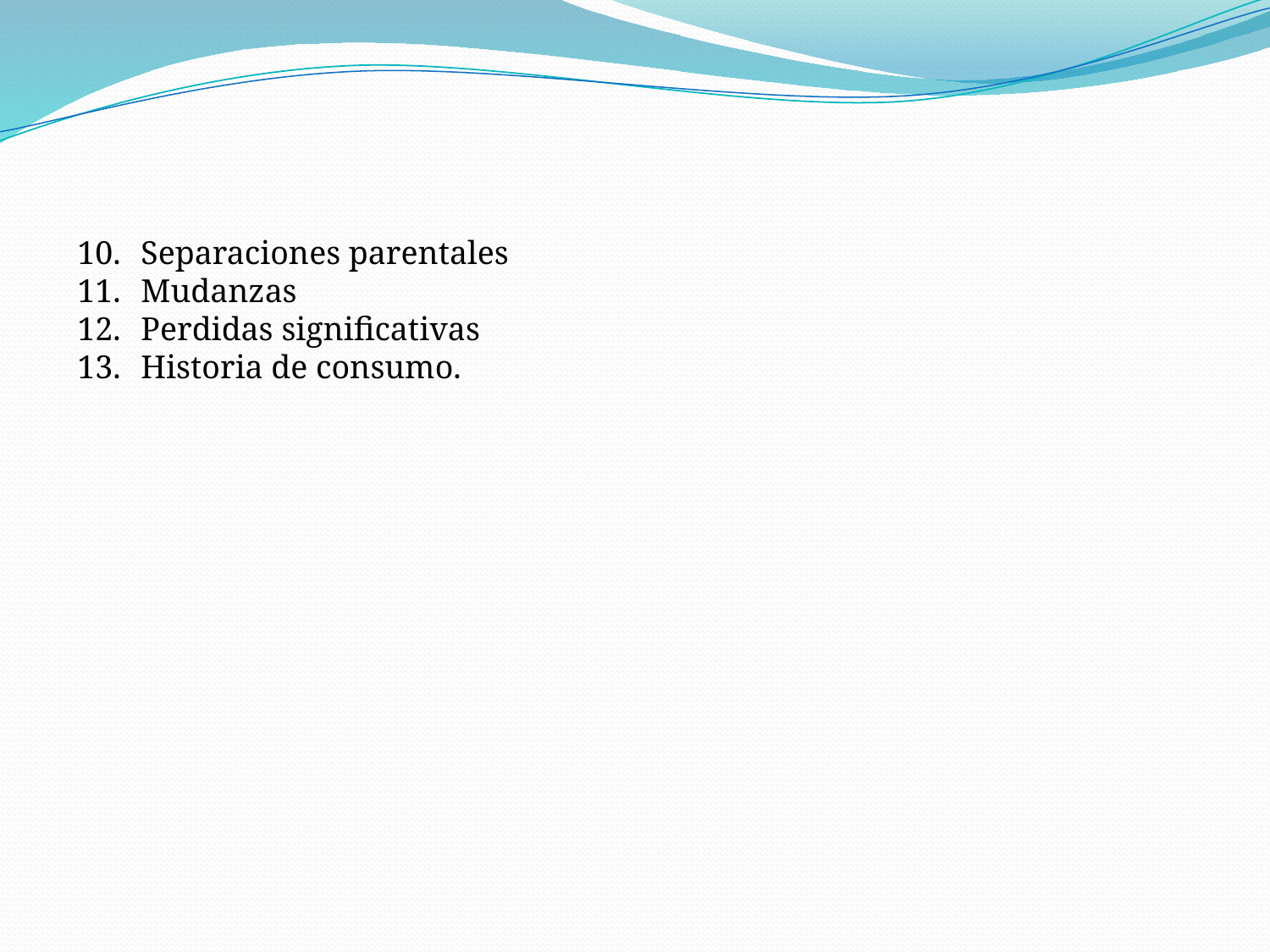

Separaciones parentales
Mudanzas
Perdidas significativas
Historia de consumo.